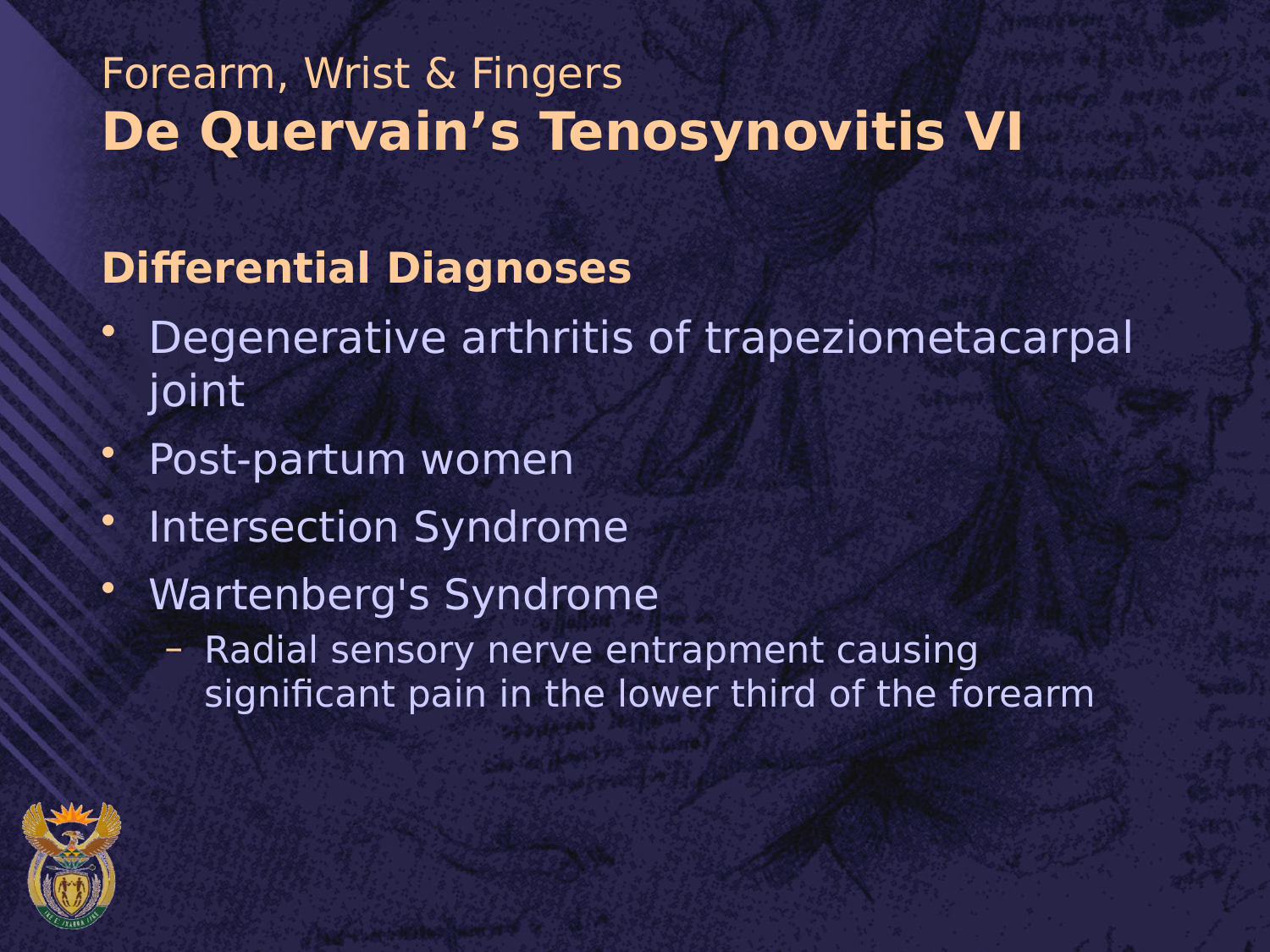

# Forearm, Wrist & Fingers De Quervain’s Tenosynovitis VI
Differential Diagnoses
Degenerative arthritis of trapeziometacarpal joint
Post-partum women
Intersection Syndrome
Wartenberg's Syndrome
Radial sensory nerve entrapment causing significant pain in the lower third of the forearm